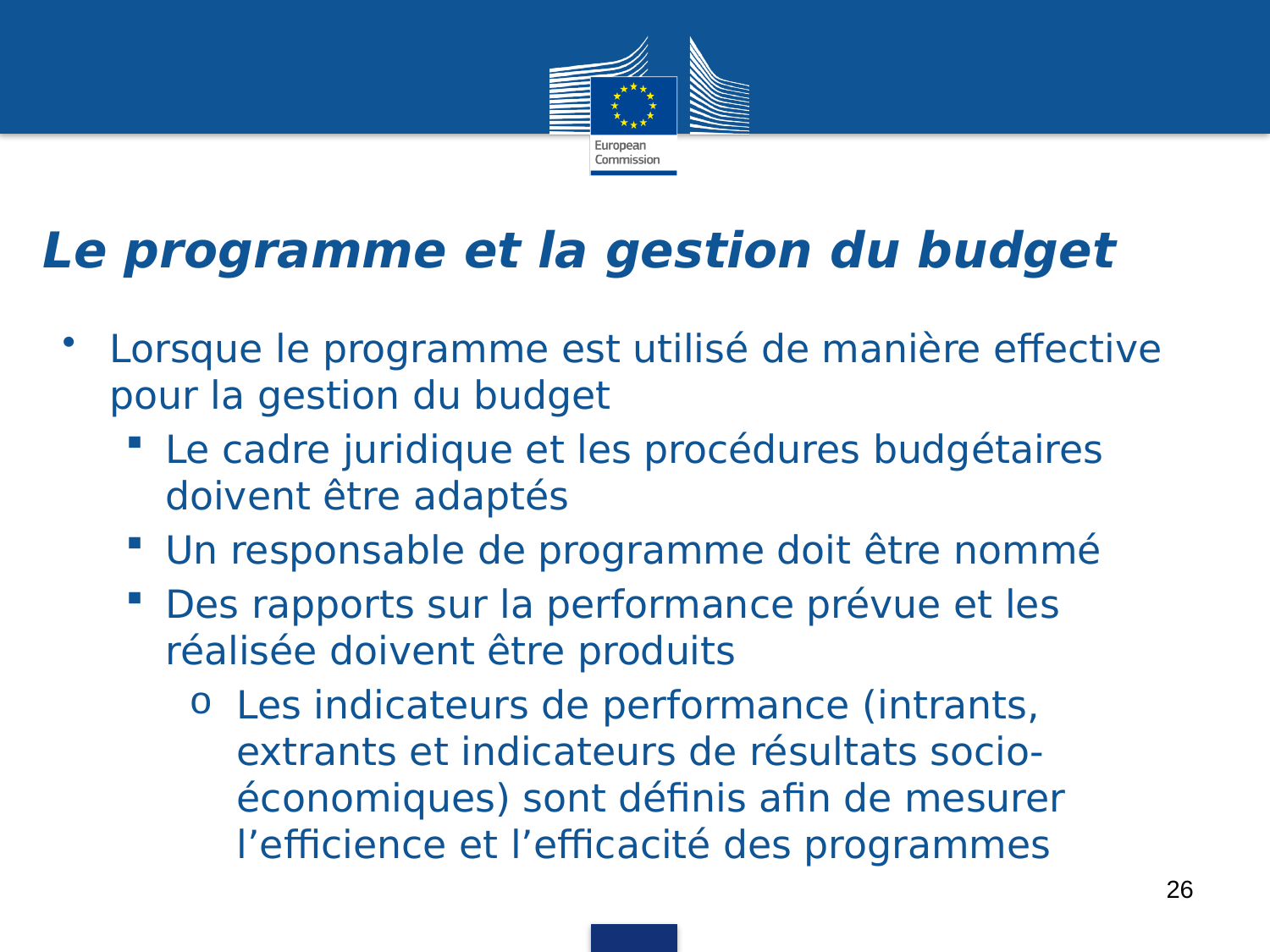

# Le programme et la gestion du budget
Lorsque le programme est utilisé de manière effective pour la gestion du budget
Le cadre juridique et les procédures budgétaires doivent être adaptés
Un responsable de programme doit être nommé
Des rapports sur la performance prévue et les réalisée doivent être produits
Les indicateurs de performance (intrants, extrants et indicateurs de résultats socio-économiques) sont définis afin de mesurer l’efficience et l’efficacité des programmes

26